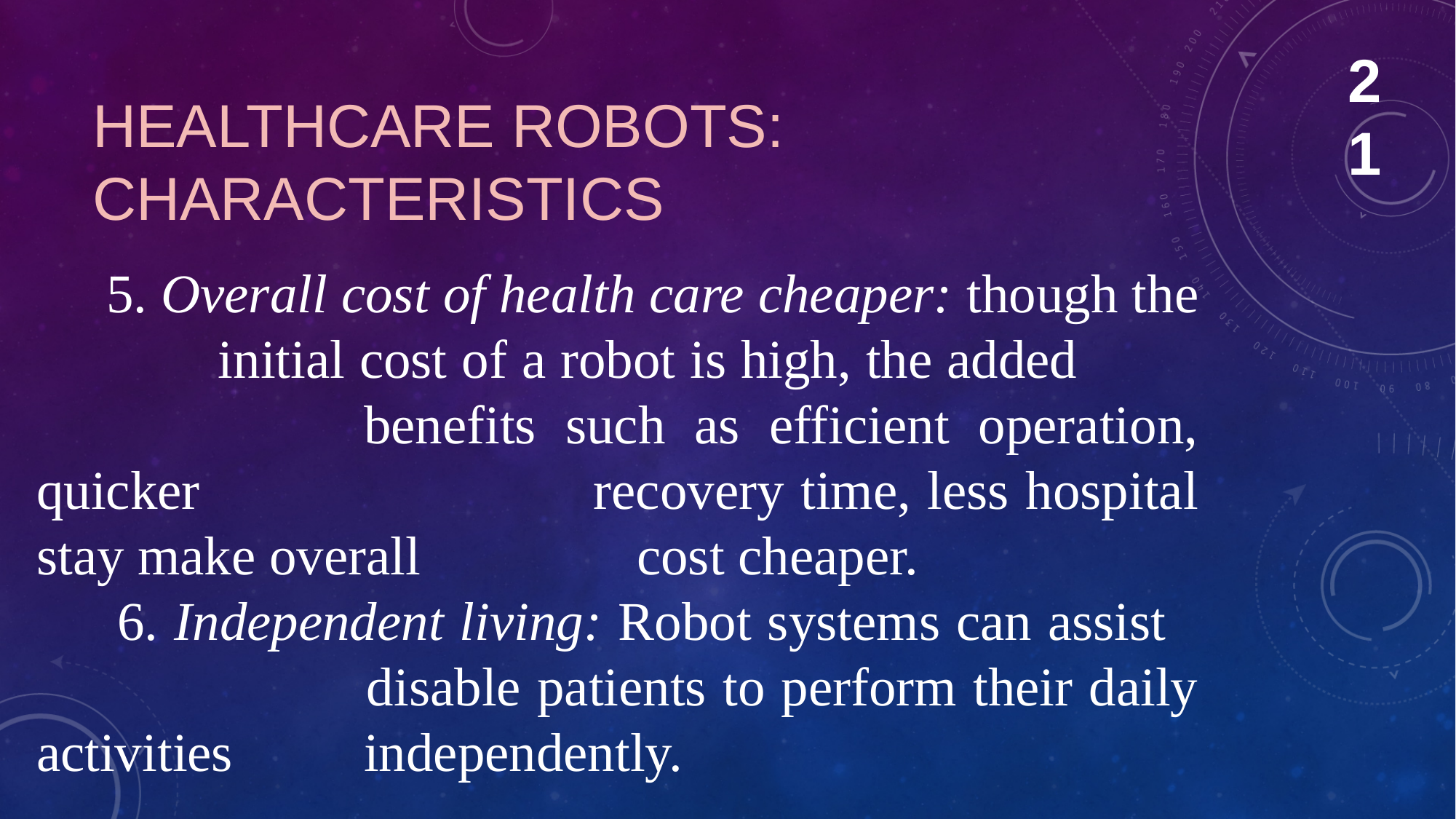

21
# Healthcare robots: Characteristics

     5. Overall cost of health care cheaper: though the 	     initial cost of a robot is high, the added 	     			benefits such as efficient operation, quicker 	   			recovery time, less hospital stay make overall 	    	    cost cheaper.
     6. Independent living: Robot systems can assist   	 		disable patients to perform their daily activities 		independently.